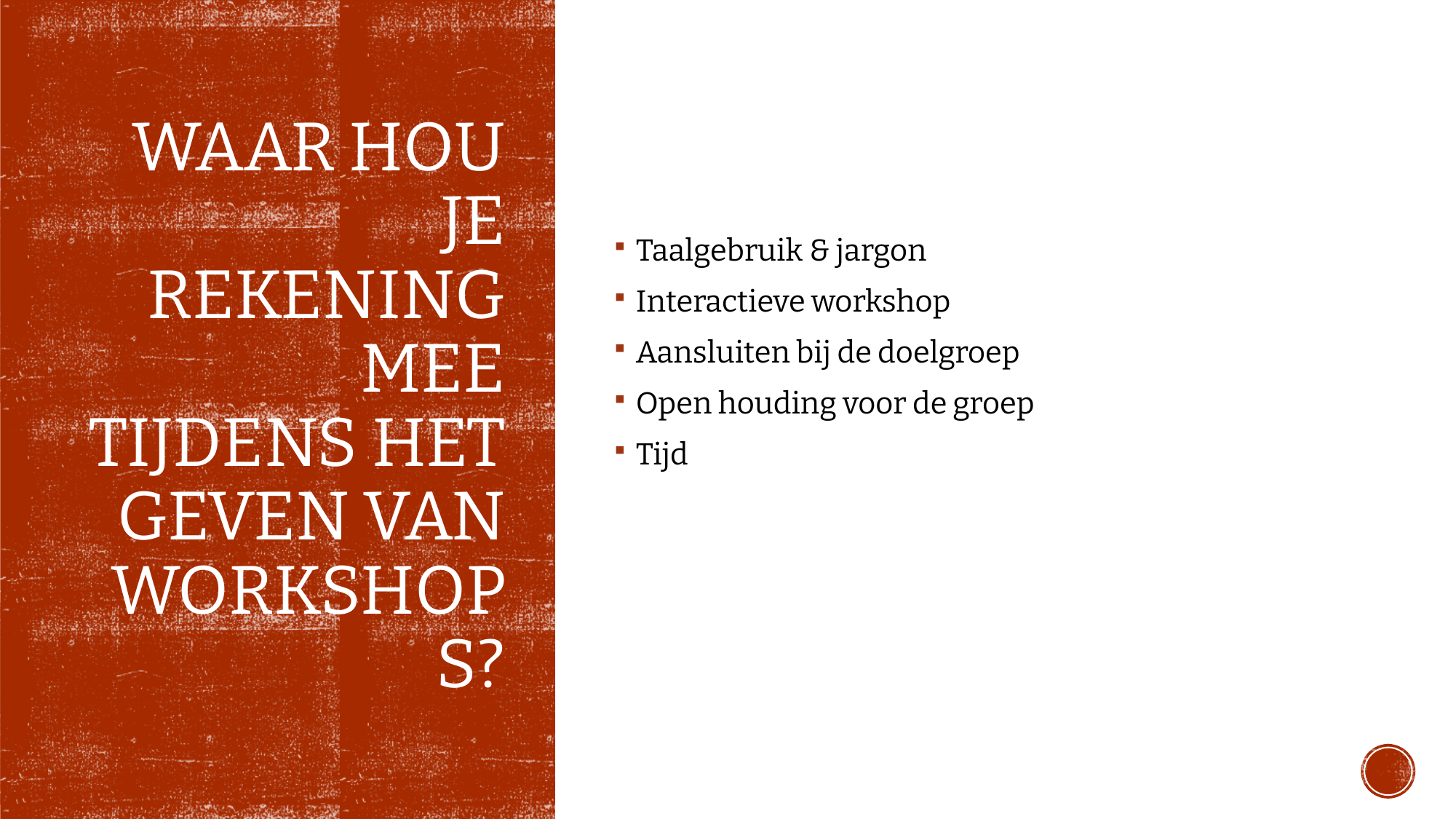

Taalgebruik & jargon
Interactieve workshop
Aansluiten bij de doelgroep
Open houding voor de groep
Tijd

# Waar hou je rekening mee tijdens het geven van workshops?